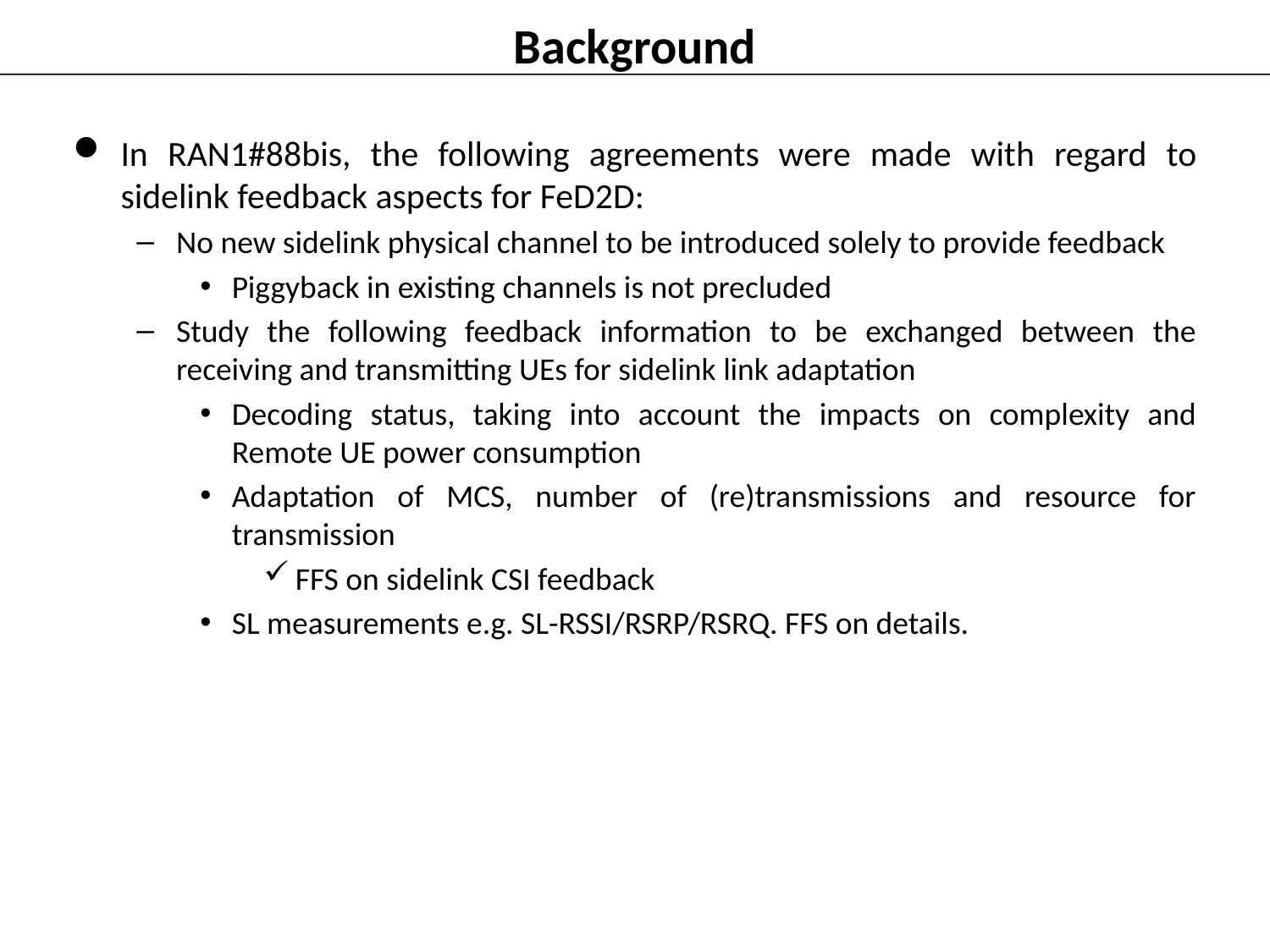

# Background
In RAN1#88bis, the following agreements were made with regard to sidelink feedback aspects for FeD2D:
No new sidelink physical channel to be introduced solely to provide feedback
Piggyback in existing channels is not precluded
Study the following feedback information to be exchanged between the receiving and transmitting UEs for sidelink link adaptation
Decoding status, taking into account the impacts on complexity and Remote UE power consumption
Adaptation of MCS, number of (re)transmissions and resource for transmission
FFS on sidelink CSI feedback
SL measurements e.g. SL-RSSI/RSRP/RSRQ. FFS on details.